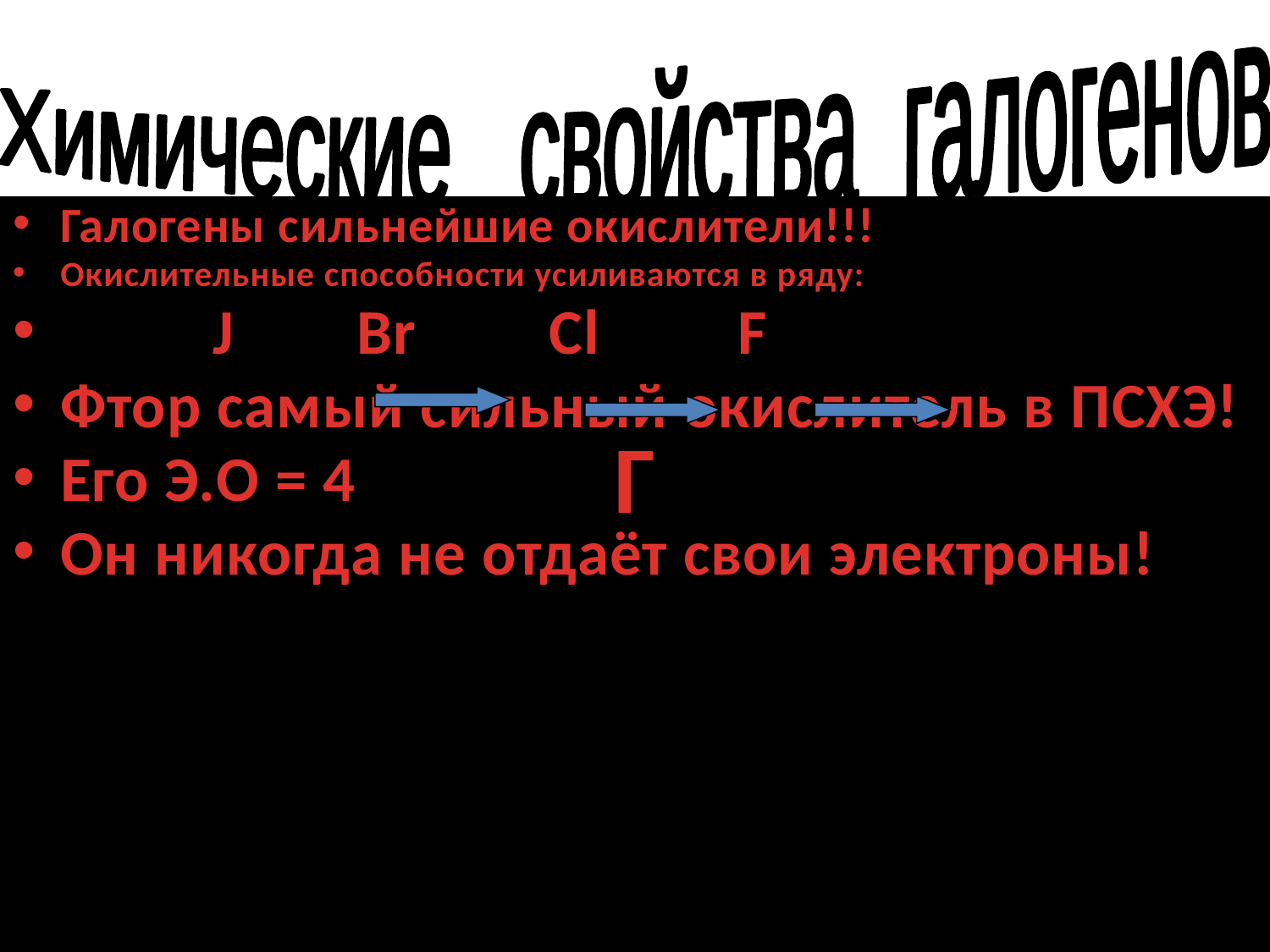

Химические   свойства  галогенов
Галогены сильнейшие окислители!!!
Окислительные способности усиливаются в ряду:
          J        Br              Cl         F
Фтор самый сильный окислитель в ПСХЭ!
Его Э.О = 4
Он никогда не отдаёт свои электроны!

Г